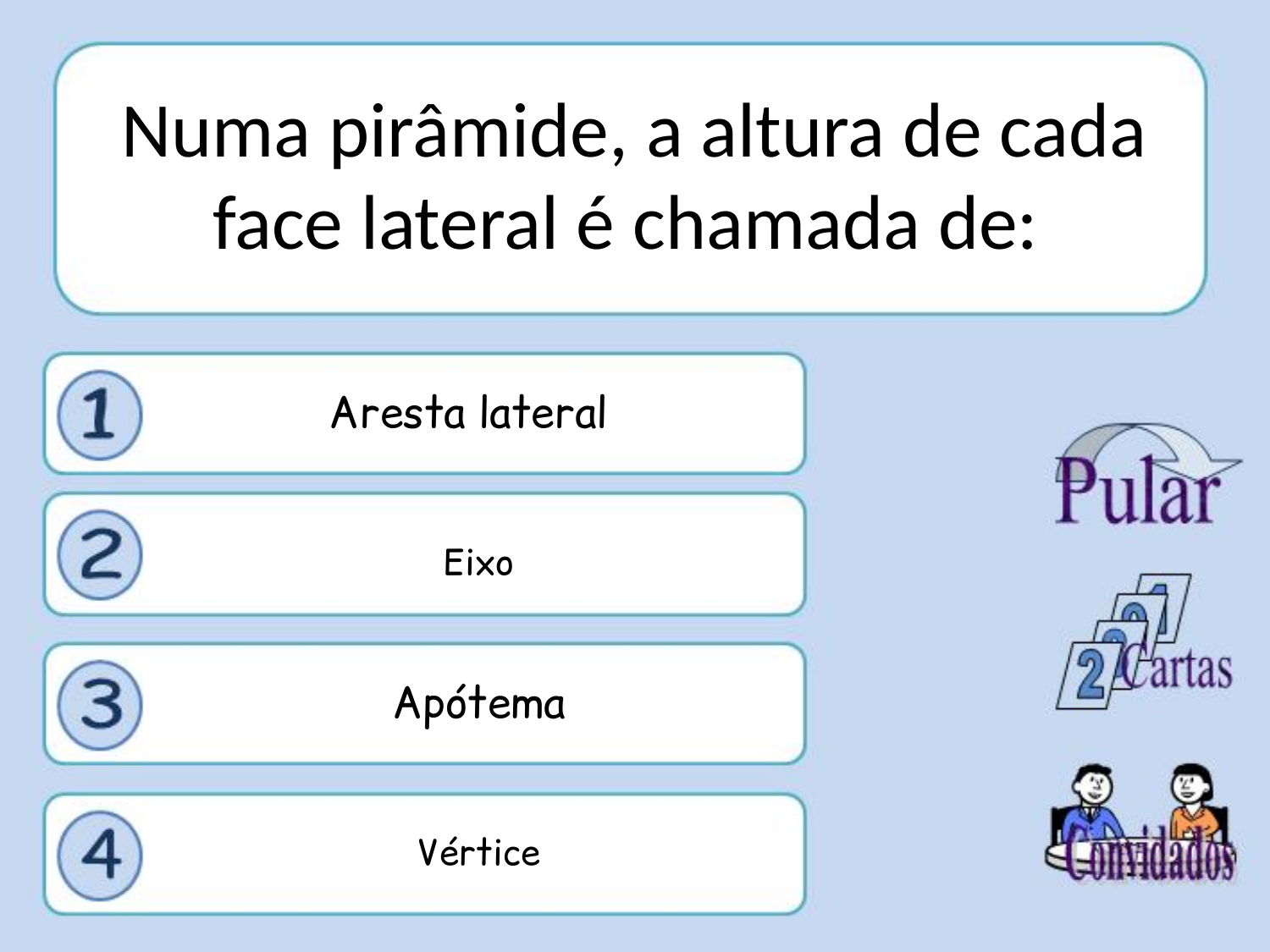

# Numa pirâmide, a altura de cada face lateral é chamada de:
Aresta lateral
.

.
Eixo
Apótema
Vértice